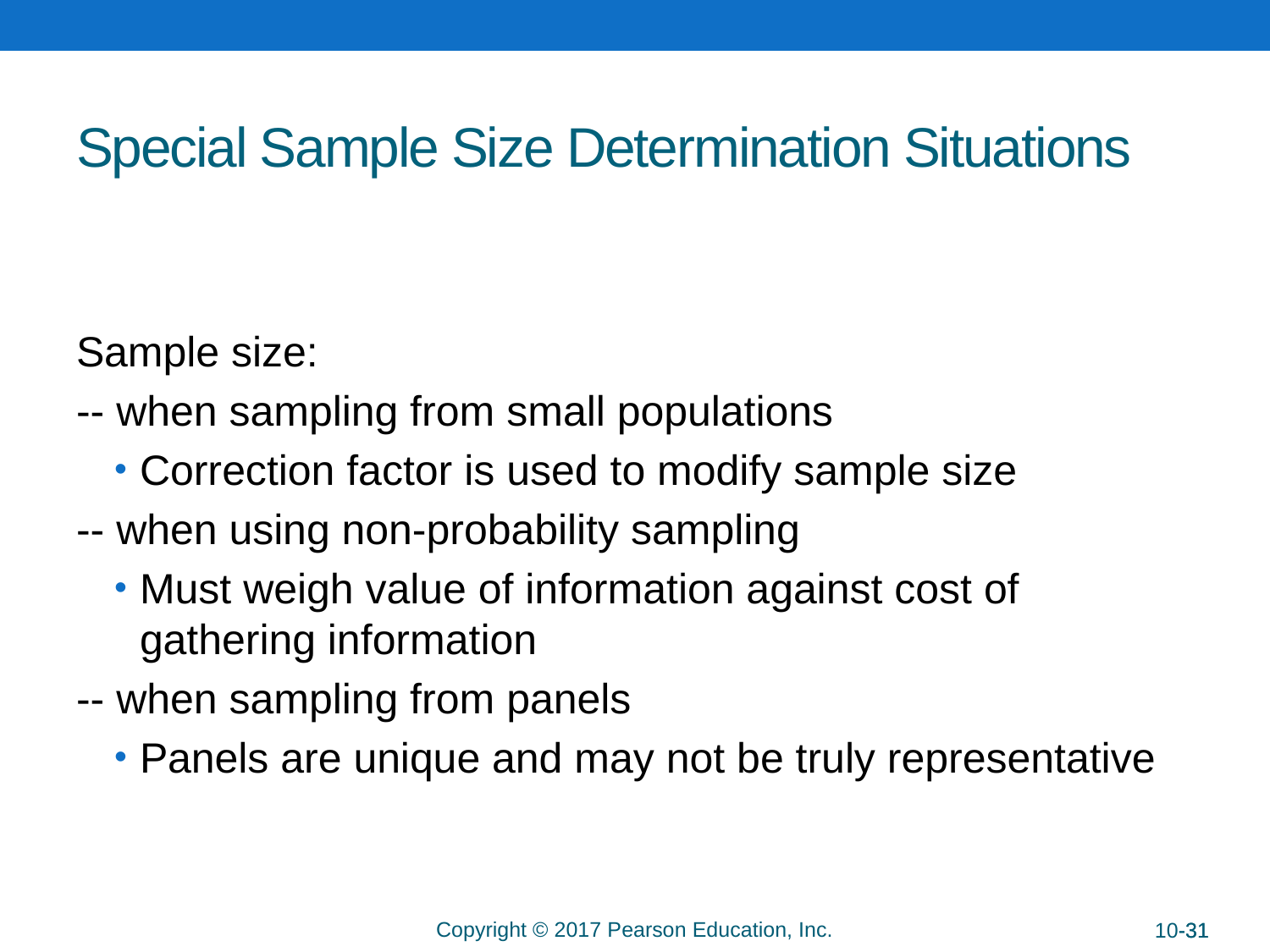

# Special Sample Size Determination Situations
Sample size:
-- when sampling from small populations
Correction factor is used to modify sample size
-- when using non-probability sampling
Must weigh value of information against cost of gathering information
-- when sampling from panels
Panels are unique and may not be truly representative